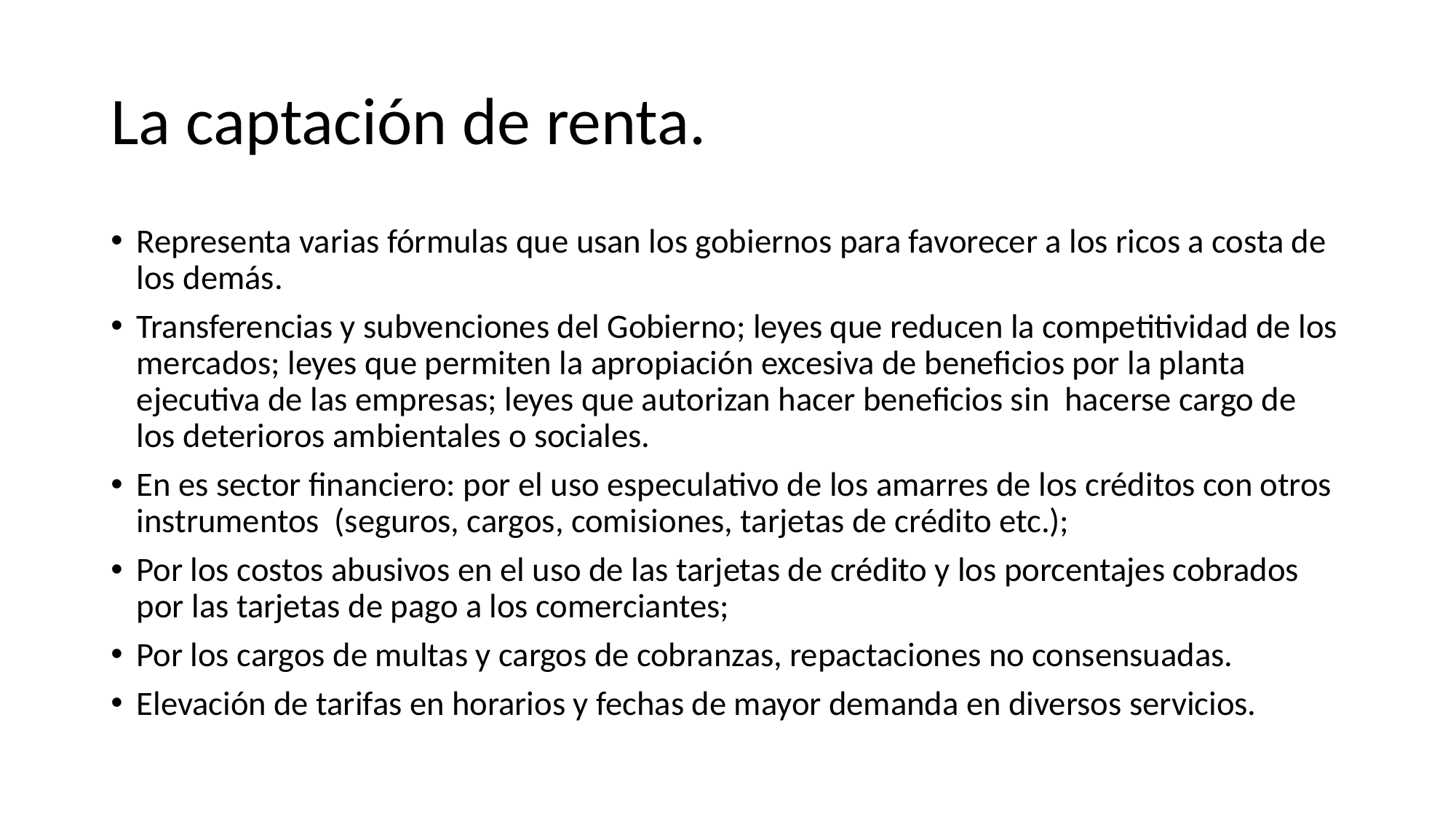

# La captación de renta.
Representa varias fórmulas que usan los gobiernos para favorecer a los ricos a costa de los demás.
Transferencias y subvenciones del Gobierno; leyes que reducen la competitividad de los mercados; leyes que permiten la apropiación excesiva de beneficios por la planta ejecutiva de las empresas; leyes que autorizan hacer beneficios sin  hacerse cargo de los deterioros ambientales o sociales.
En es sector financiero: por el uso especulativo de los amarres de los créditos con otros instrumentos  (seguros, cargos, comisiones, tarjetas de crédito etc.);
Por los costos abusivos en el uso de las tarjetas de crédito y los porcentajes cobrados por las tarjetas de pago a los comerciantes;
Por los cargos de multas y cargos de cobranzas, repactaciones no consensuadas.
Elevación de tarifas en horarios y fechas de mayor demanda en diversos servicios.